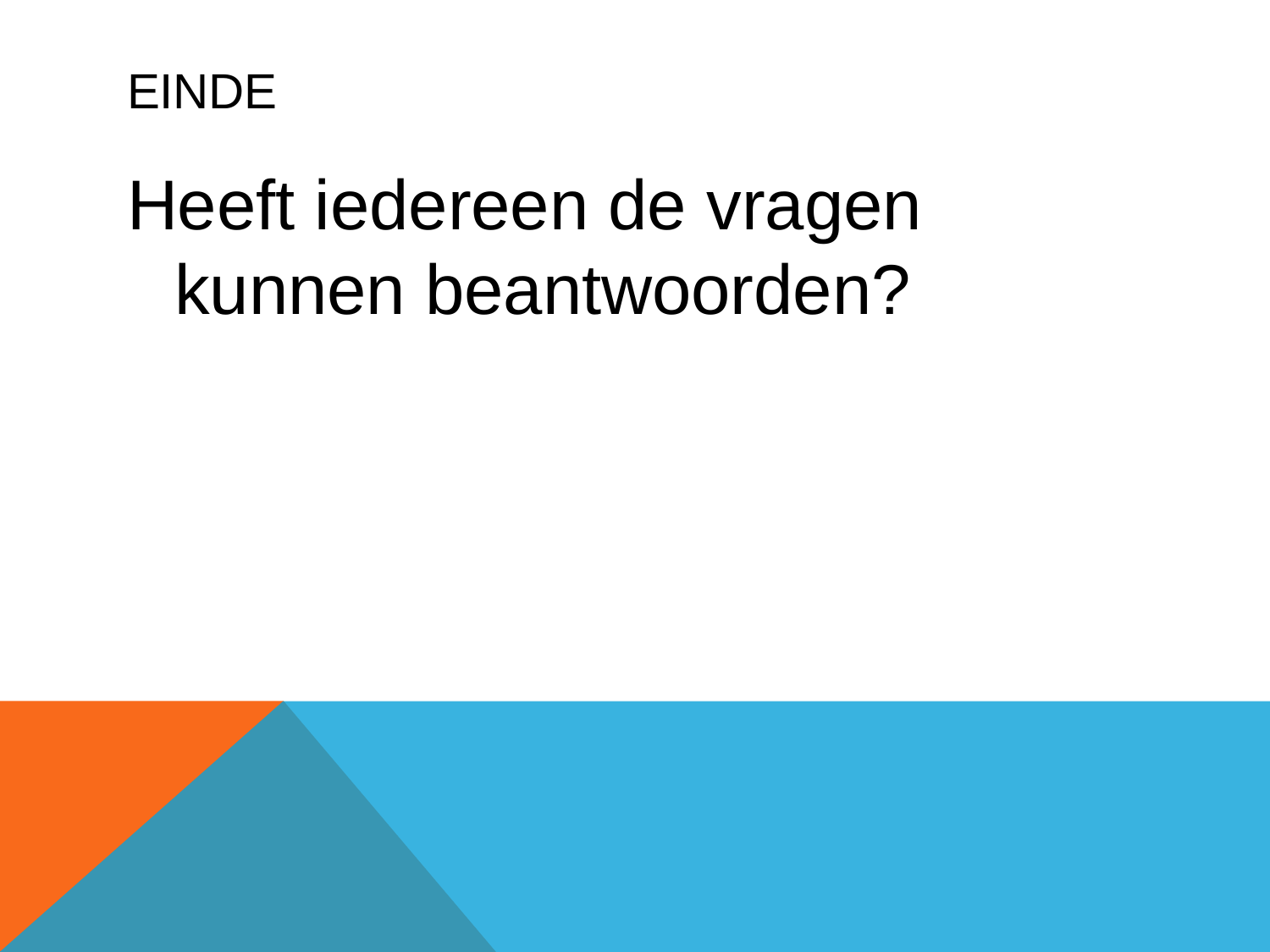

# Einde
Heeft iedereen de vragen kunnen beantwoorden?